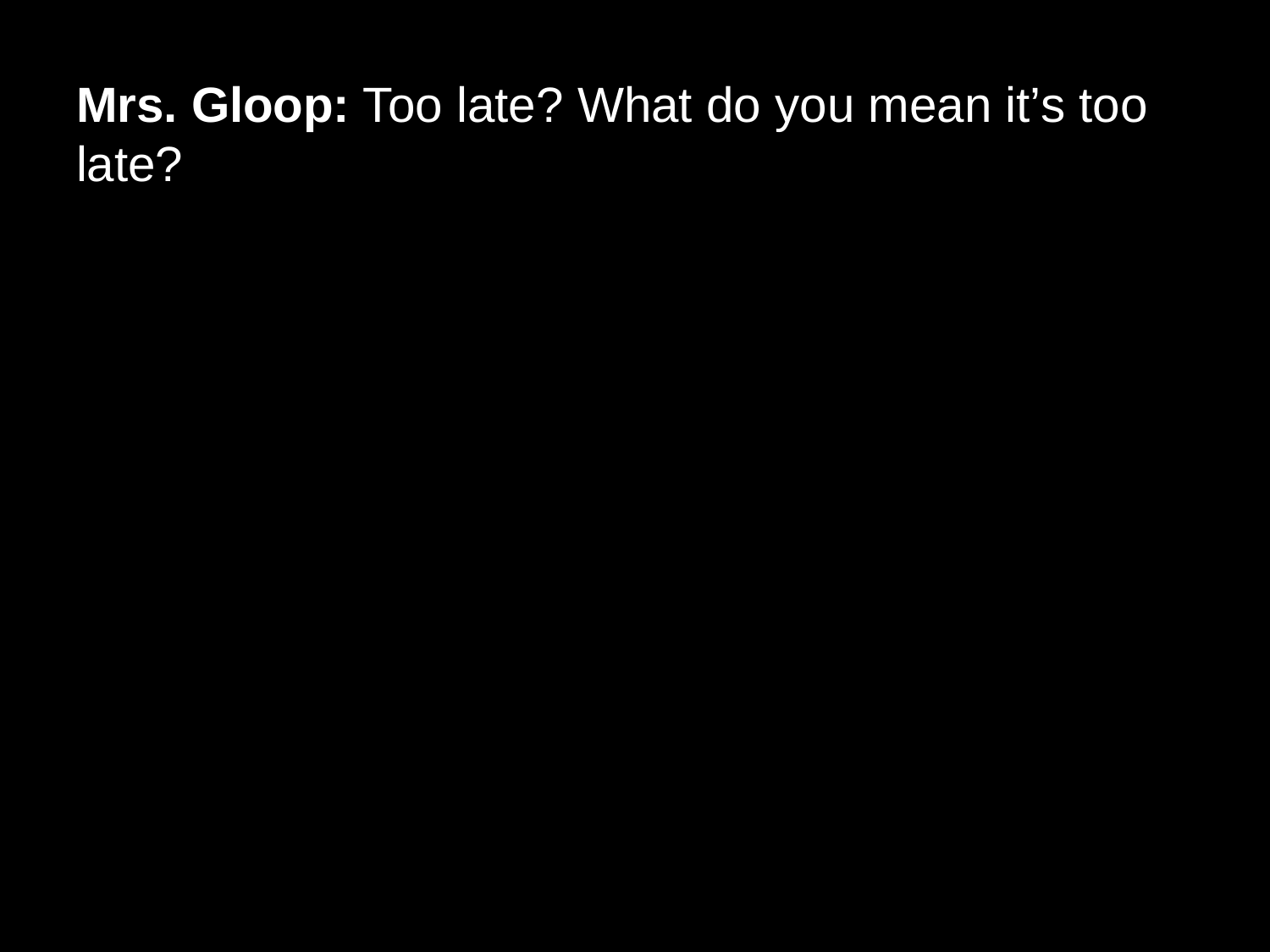

# Mrs. Gloop: Too late? What do you mean it’s too late?